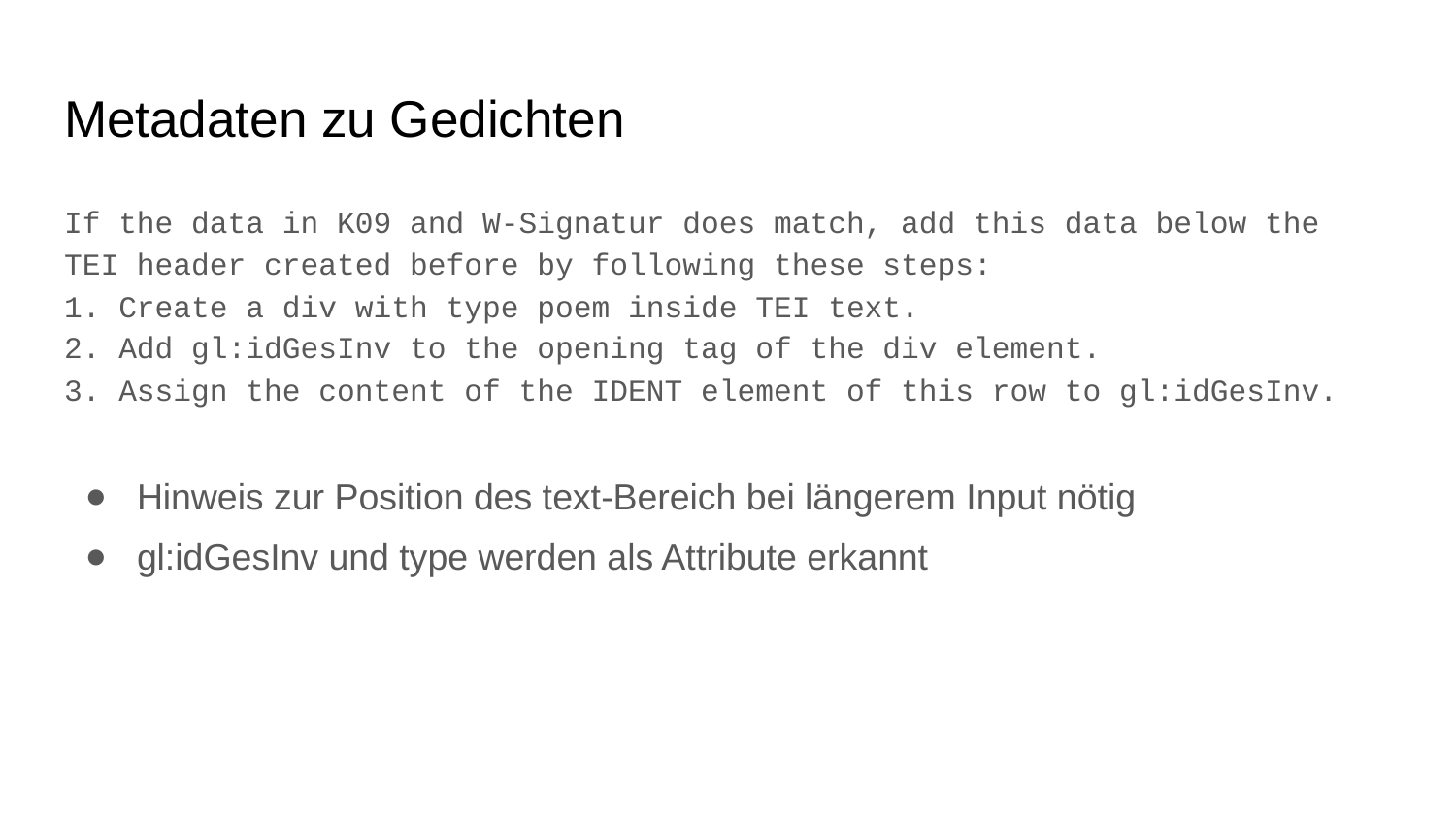

# Metadaten zu Gedichten
If the data in K09 and W-Signatur does match, add this data below the TEI header created before by following these steps:
1. Create a div with type poem inside TEI text.
2. Add gl:idGesInv to the opening tag of the div element.
3. Assign the content of the IDENT element of this row to gl:idGesInv.

Hinweis zur Position des text-Bereich bei längerem Input nötig
gl:idGesInv und type werden als Attribute erkannt